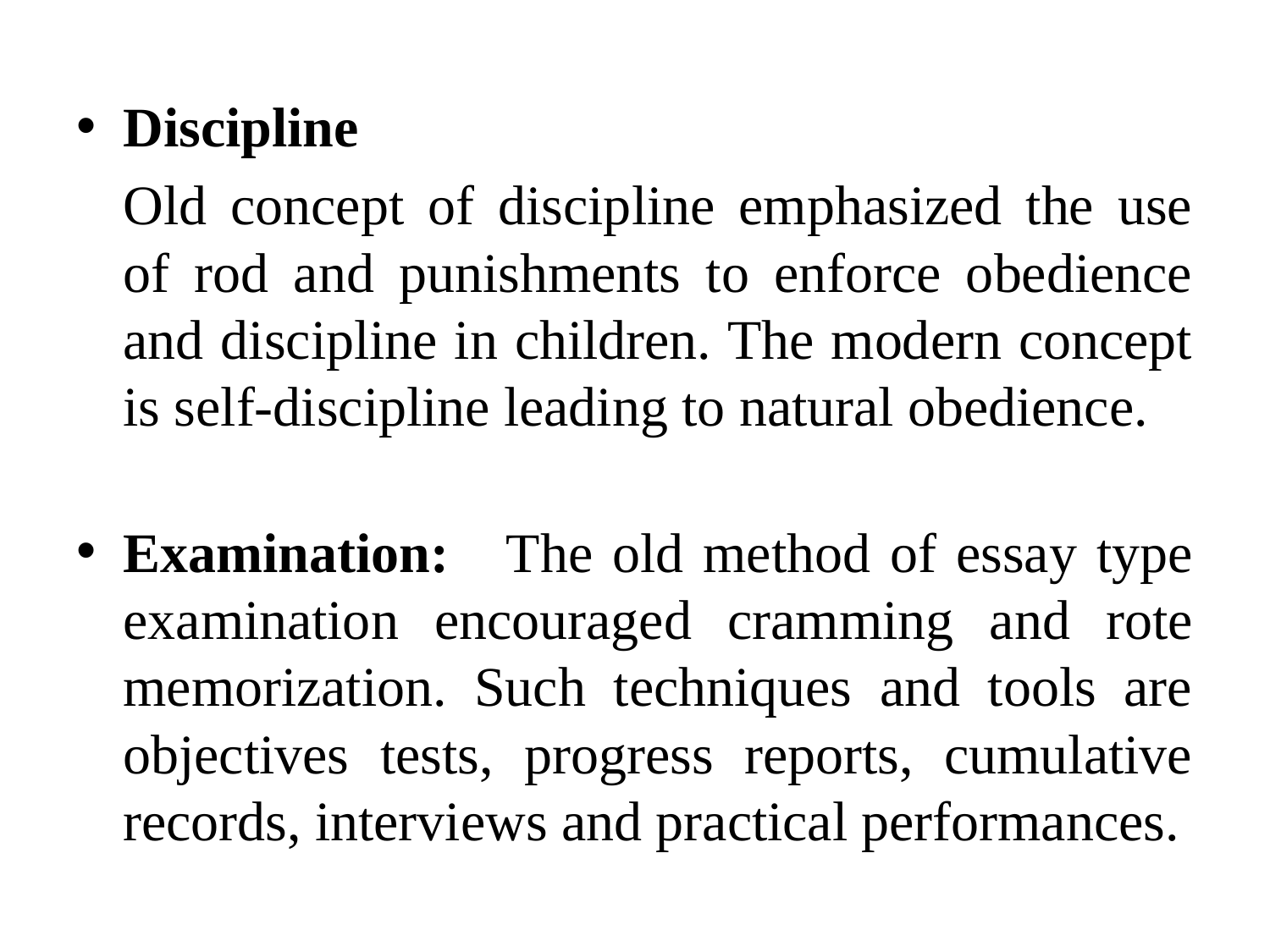

Discipline
	Old concept of discipline emphasized the use of rod and punishments to enforce obedience and discipline in children. The modern concept is self-discipline leading to natural obedience.

Examination: 	The old method of essay type examination encouraged cramming and rote memorization. Such techniques and tools are objectives tests, progress reports, cumulative records, interviews and practical performances.